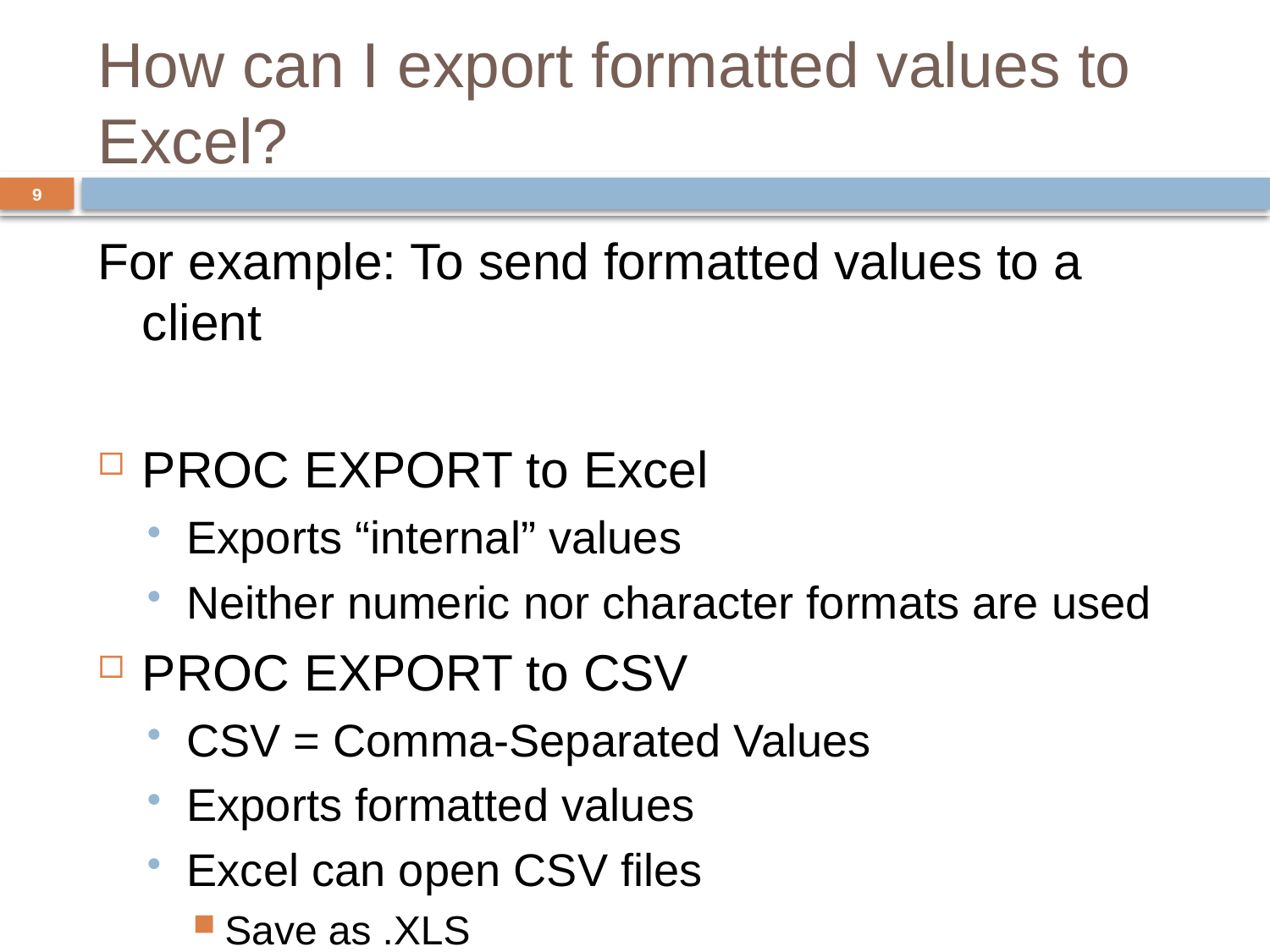

# How can I export formatted values to Excel?
9
For example: To send formatted values to a client

PROC EXPORT to Excel
Exports “internal” values
Neither numeric nor character formats are used
PROC EXPORT to CSV
CSV = Comma-Separated Values
Exports formatted values
Excel can open CSV files
Save as .XLS